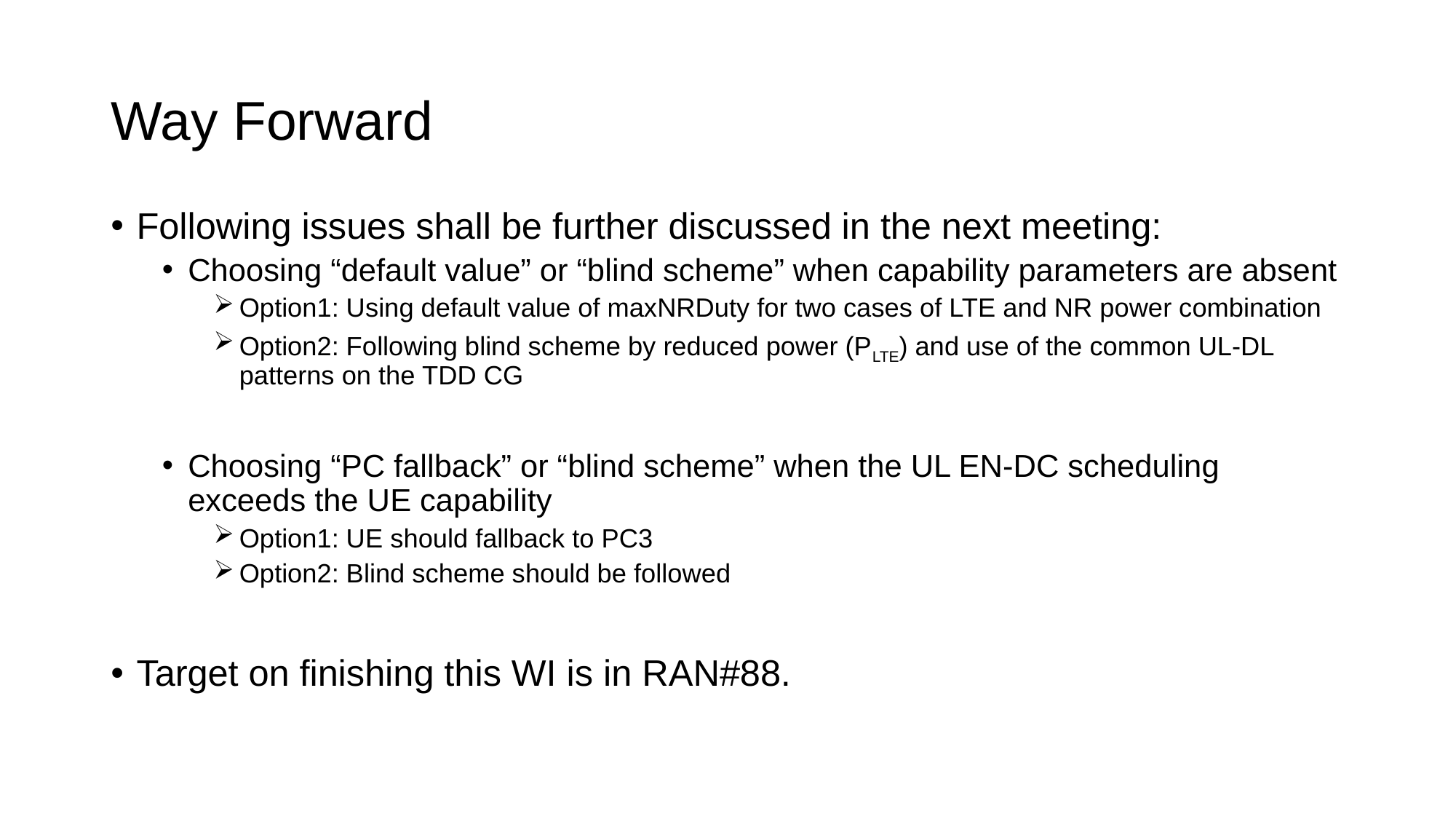

# Way Forward
Following issues shall be further discussed in the next meeting:
Choosing “default value” or “blind scheme” when capability parameters are absent
Option1: Using default value of maxNRDuty for two cases of LTE and NR power combination
Option2: Following blind scheme by reduced power (PLTE) and use of the common UL-DL patterns on the TDD CG

Choosing “PC fallback” or “blind scheme” when the UL EN-DC scheduling exceeds the UE capability
Option1: UE should fallback to PC3
Option2: Blind scheme should be followed

Target on finishing this WI is in RAN#88.